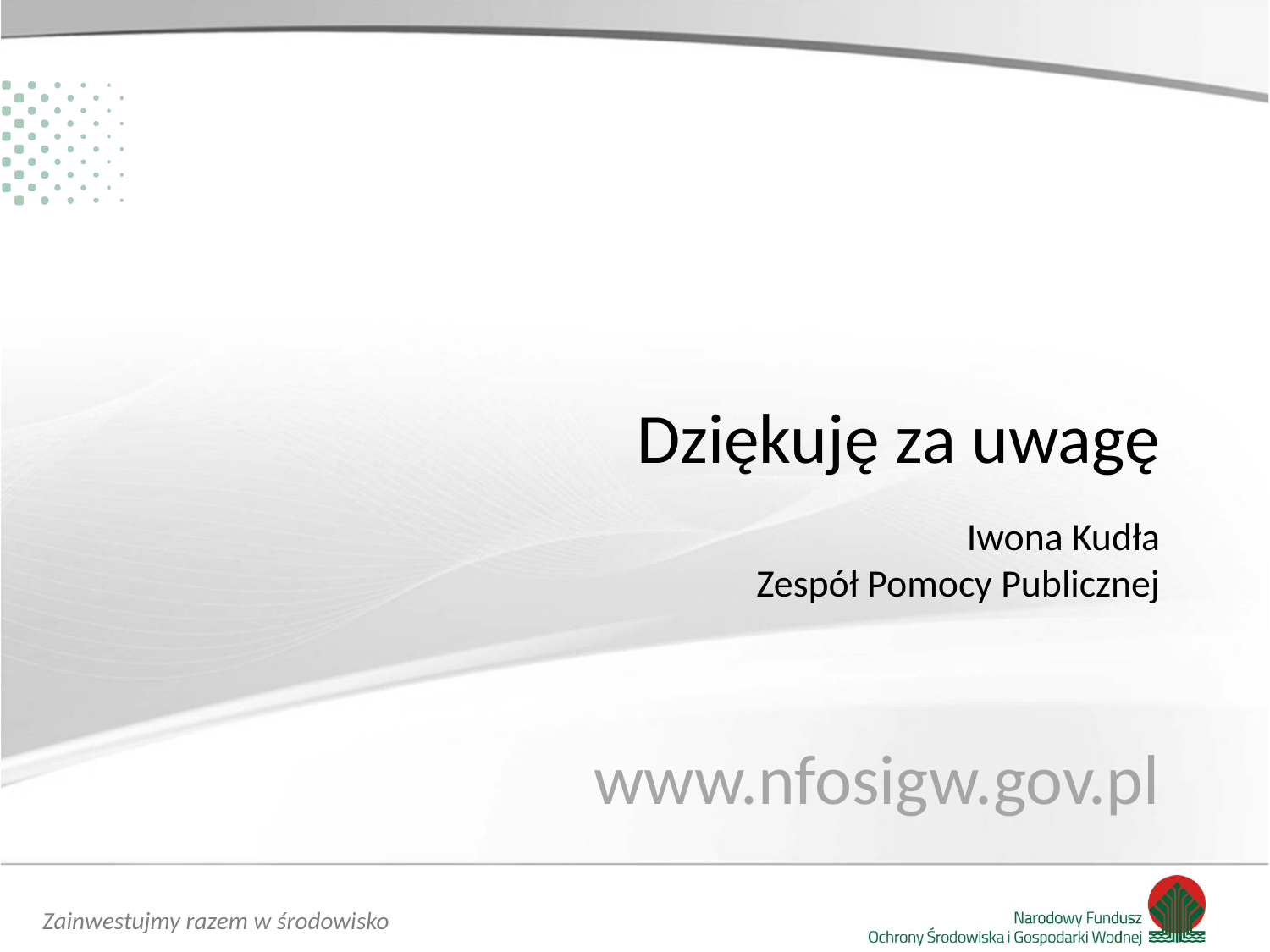

Dziękuję za uwagę
Iwona Kudła
Zespół Pomocy Publicznej

www.nfosigw.gov.pl